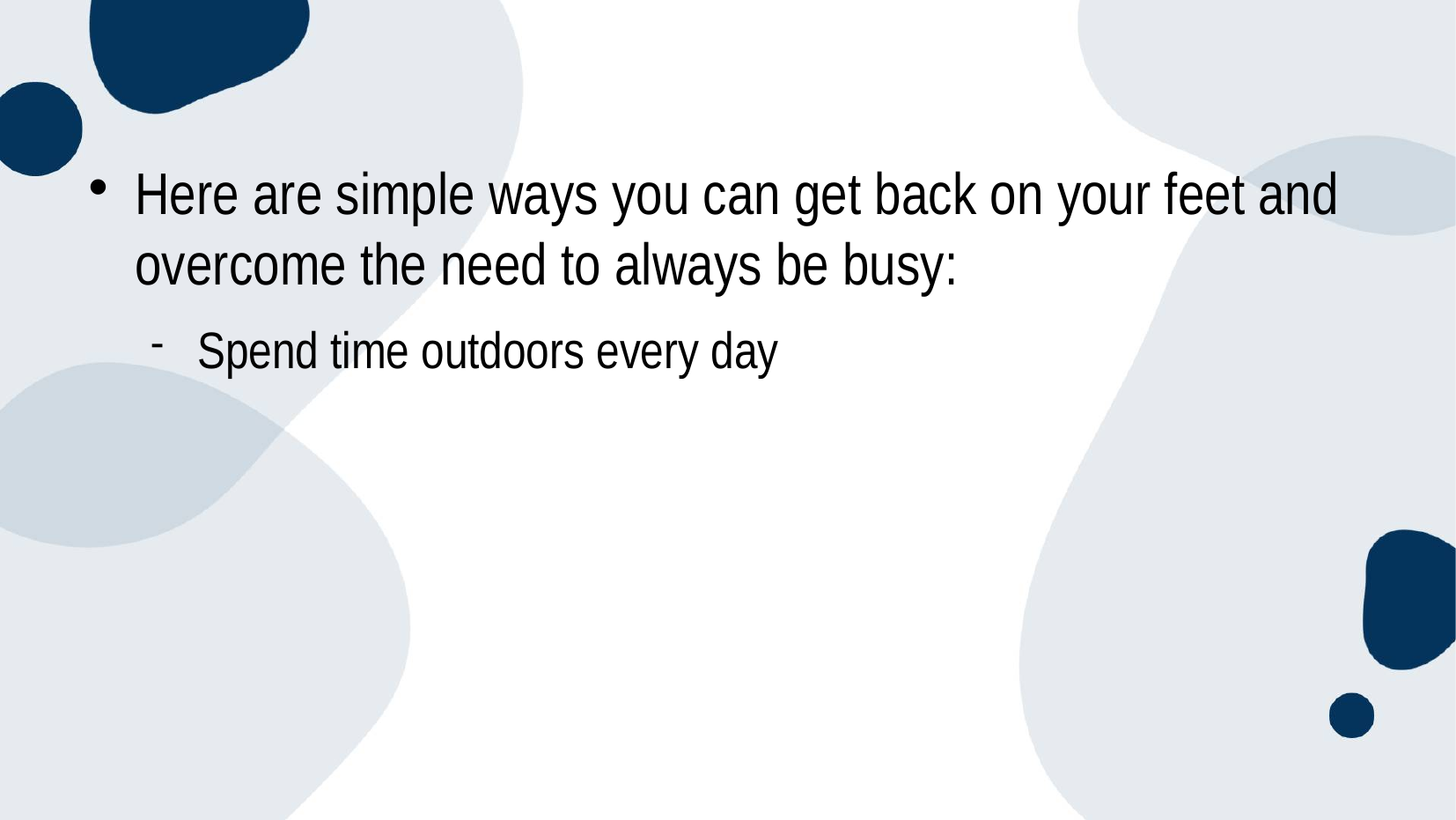

Here are simple ways you can get back on your feet and overcome the need to always be busy:
Spend time outdoors every day